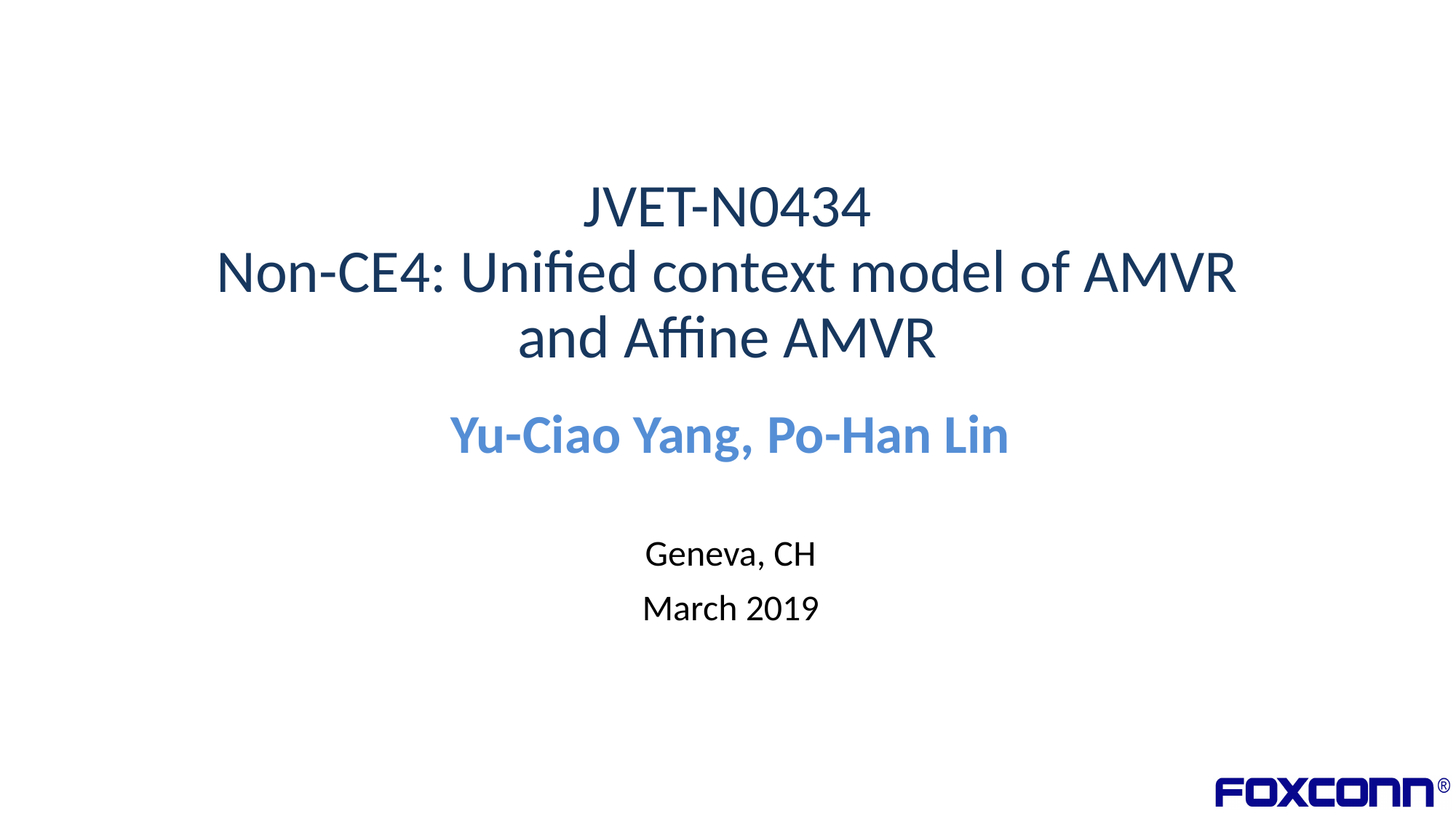

# JVET-N0434 Non-CE4: Unified context model of AMVR and Affine AMVR
Yu-Ciao Yang, Po-Han Lin

Geneva, CH
March 2019